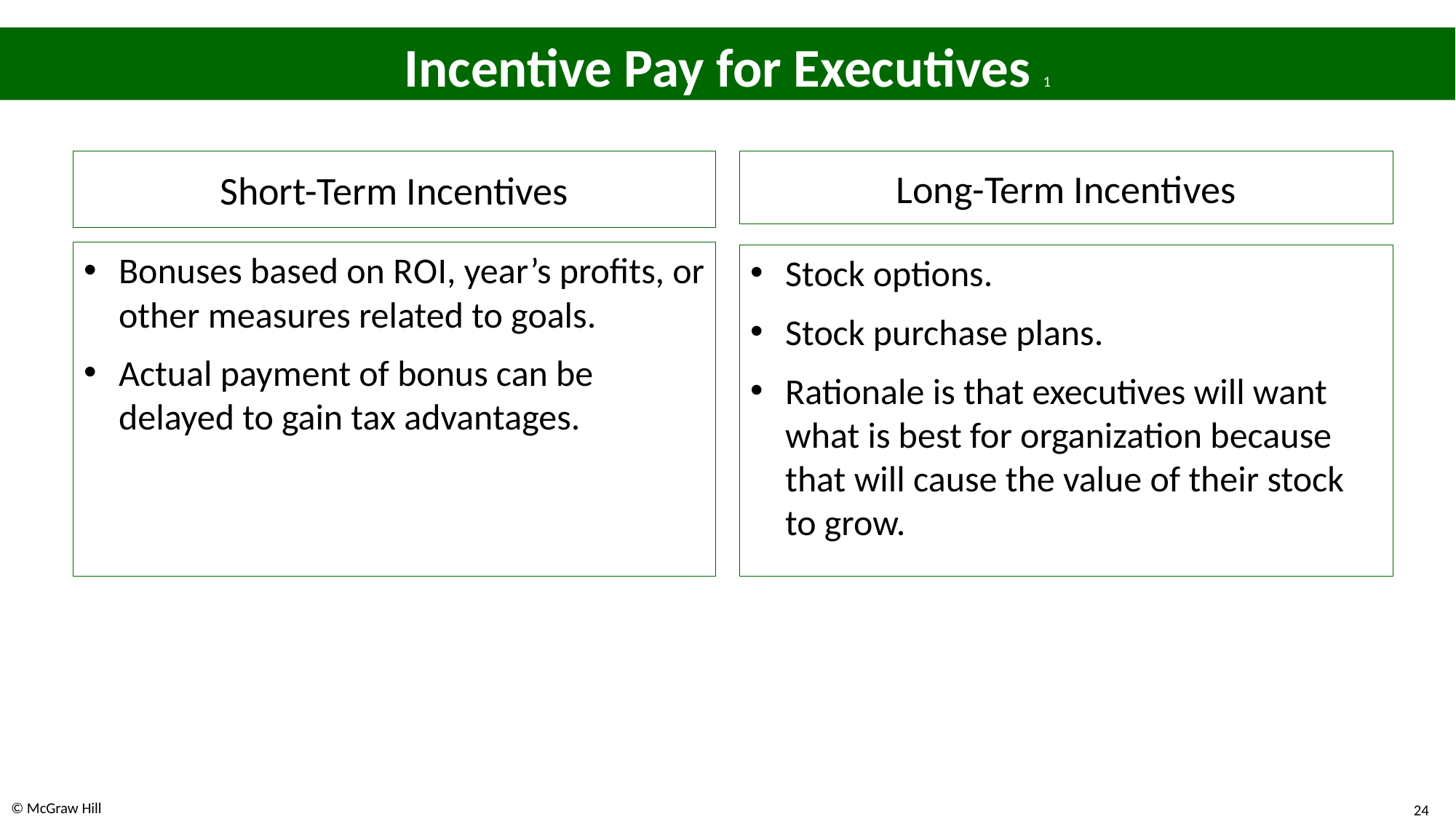

# Incentive Pay for Executives 1
Short-Term Incentives
Long-Term Incentives
Bonuses based on R O I, year’s profits, or other measures related to goals.
Actual payment of bonus can be delayed to gain tax advantages.
Stock options.
Stock purchase plans.
Rationale is that executives will want what is best for organization because that will cause the value of their stock to grow.